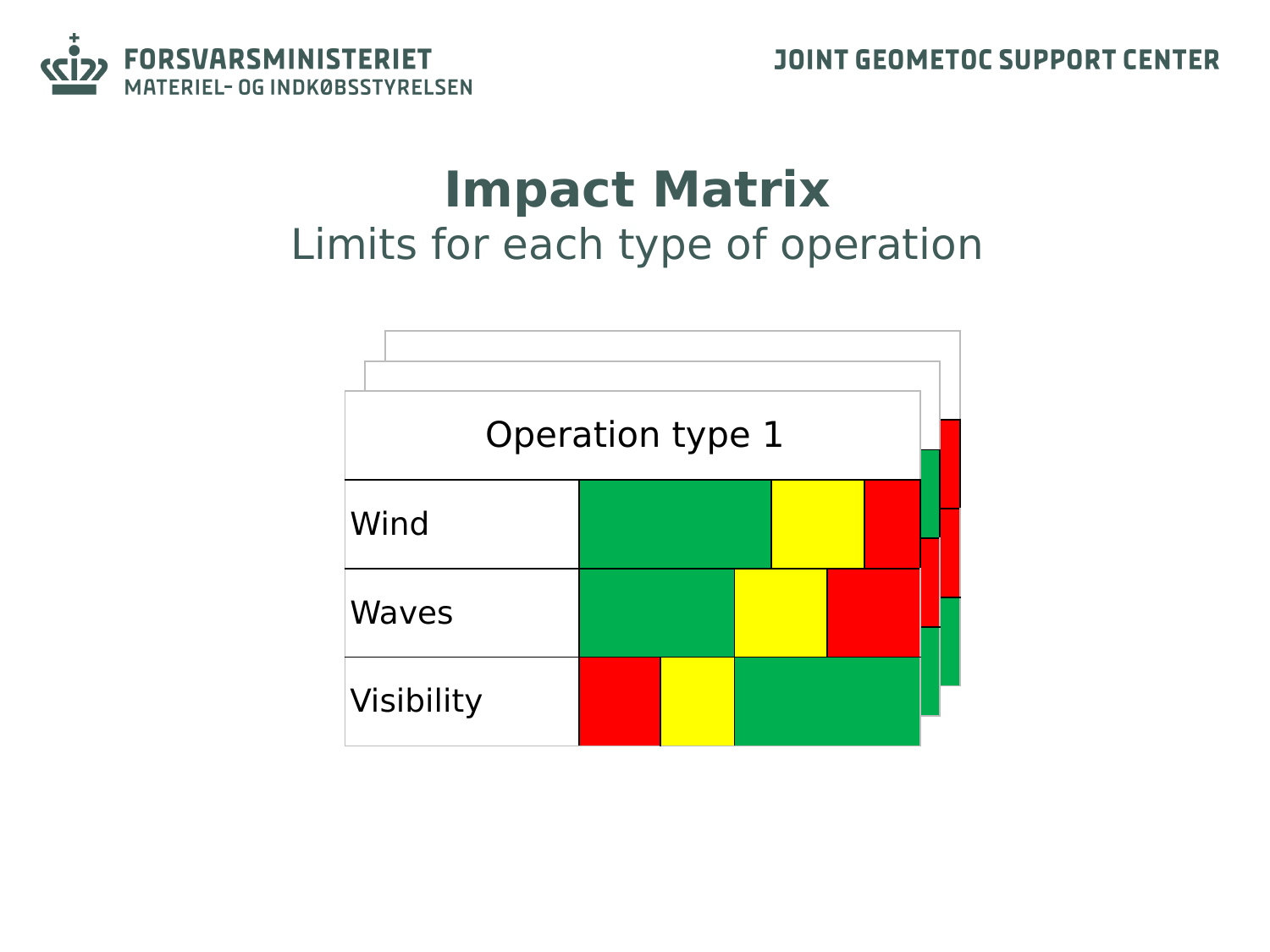

Impact Matrix
Limits for each type of operation
| Operation type 3 |  |  |  |  |  |  |
| --- | --- | --- | --- | --- | --- | --- |
| Vind |  |  |  |  |  |  |
| Bølger |  |  |  |  |  |  |
| Sigtbarhed |  |  |  |  |  |  |
| Operation type 2 |  |  |  |  |  |  |
| --- | --- | --- | --- | --- | --- | --- |
| Vind |  |  |  |  |  |  |
| Bølger |  |  |  |  |  |  |
| Sigtbarhed |  |  |  |  |  |  |
| Operation type 1 |  |  |  |  |  |  |
| --- | --- | --- | --- | --- | --- | --- |
| Wind |  |  |  |  |  |  |
| Waves |  |  |  |  |  |  |
| Visibility |  |  |  |  |  |  |